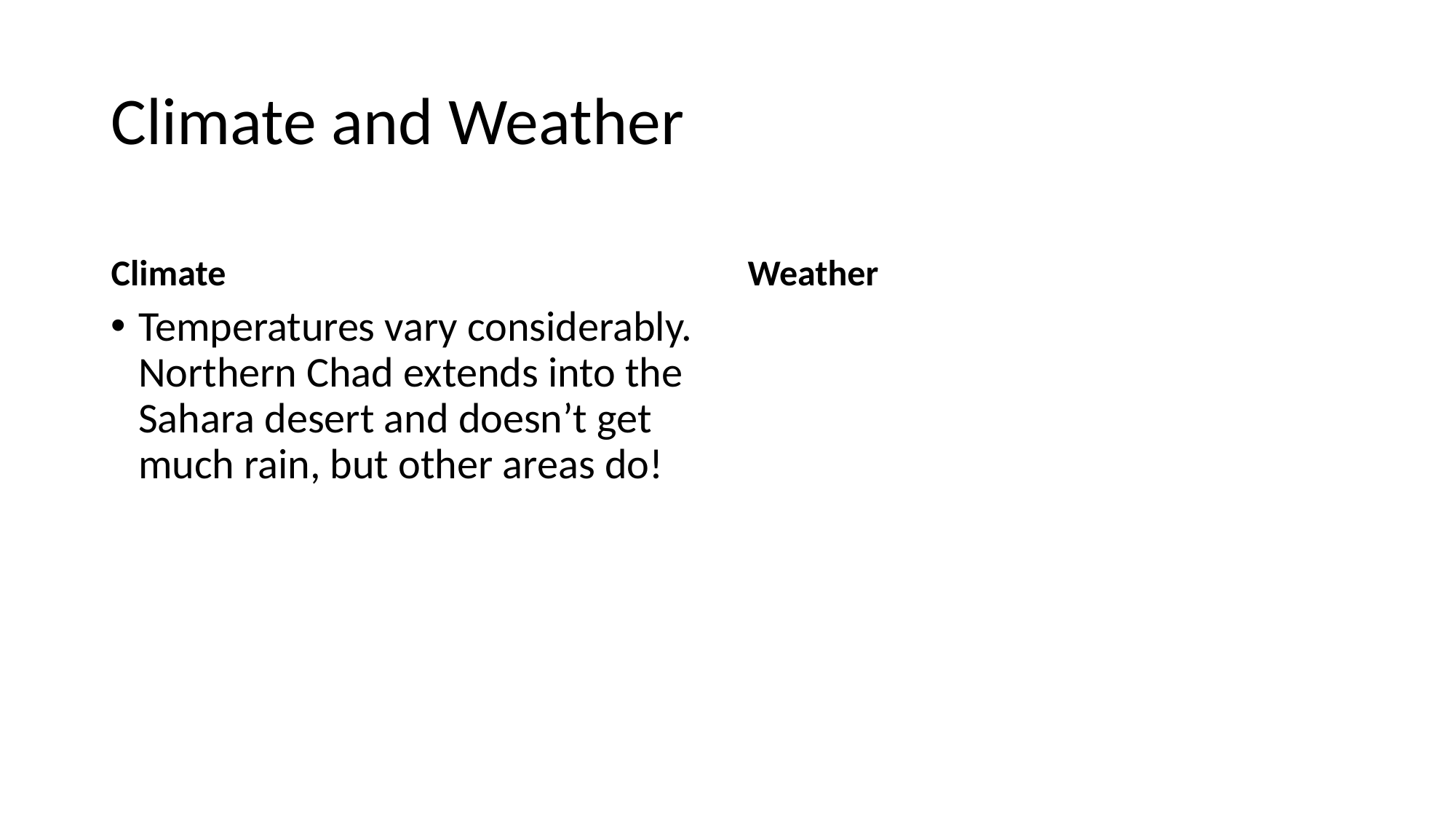

# Climate and Weather
Climate
Weather
Temperatures vary considerably.  Northern Chad extends into the Sahara desert and doesn’t get much rain, but other areas do!